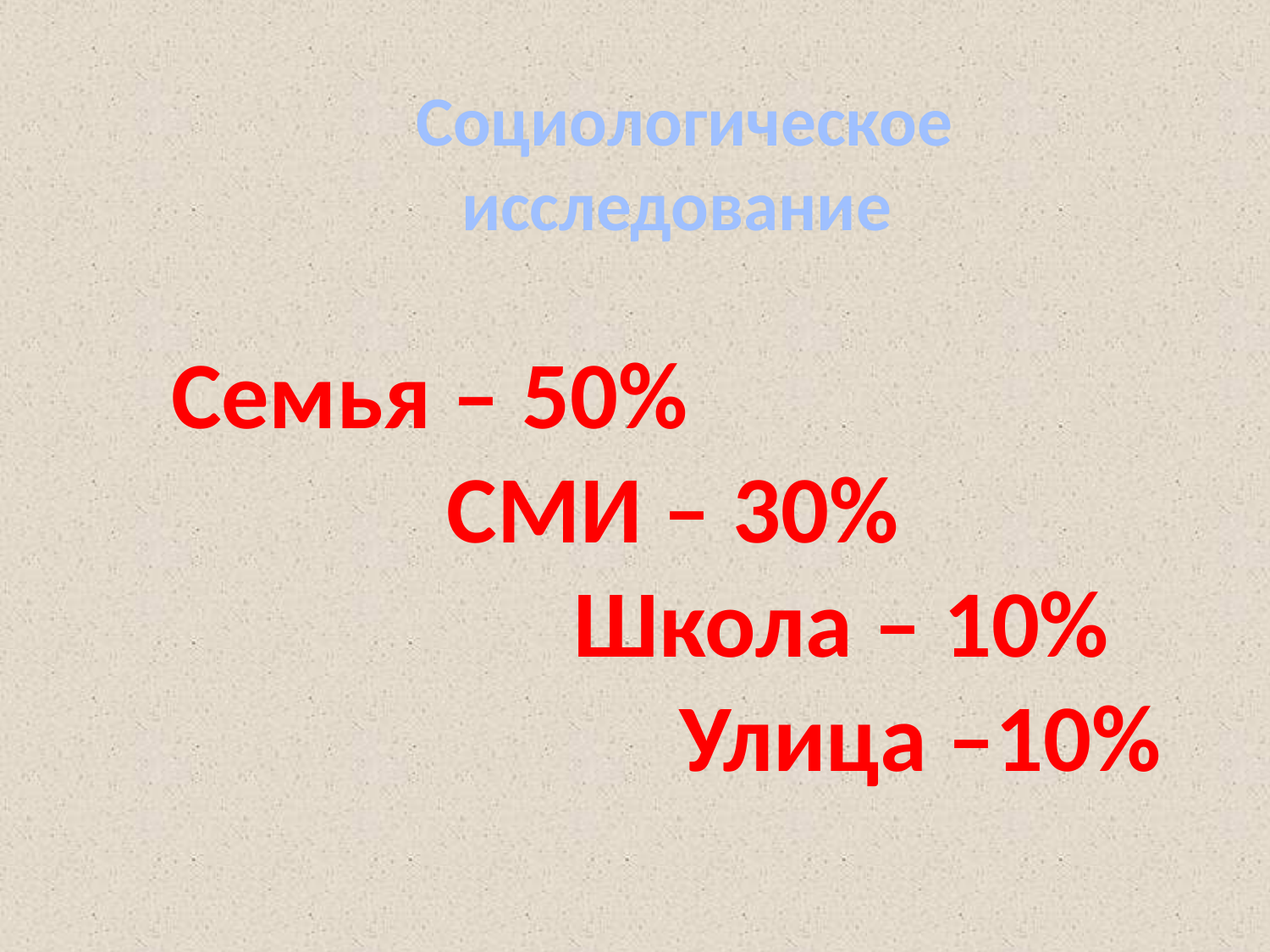

Социологическое исследование
Семья – 50%
		 СМИ – 30%
			 Школа – 10%
				Улица –10%